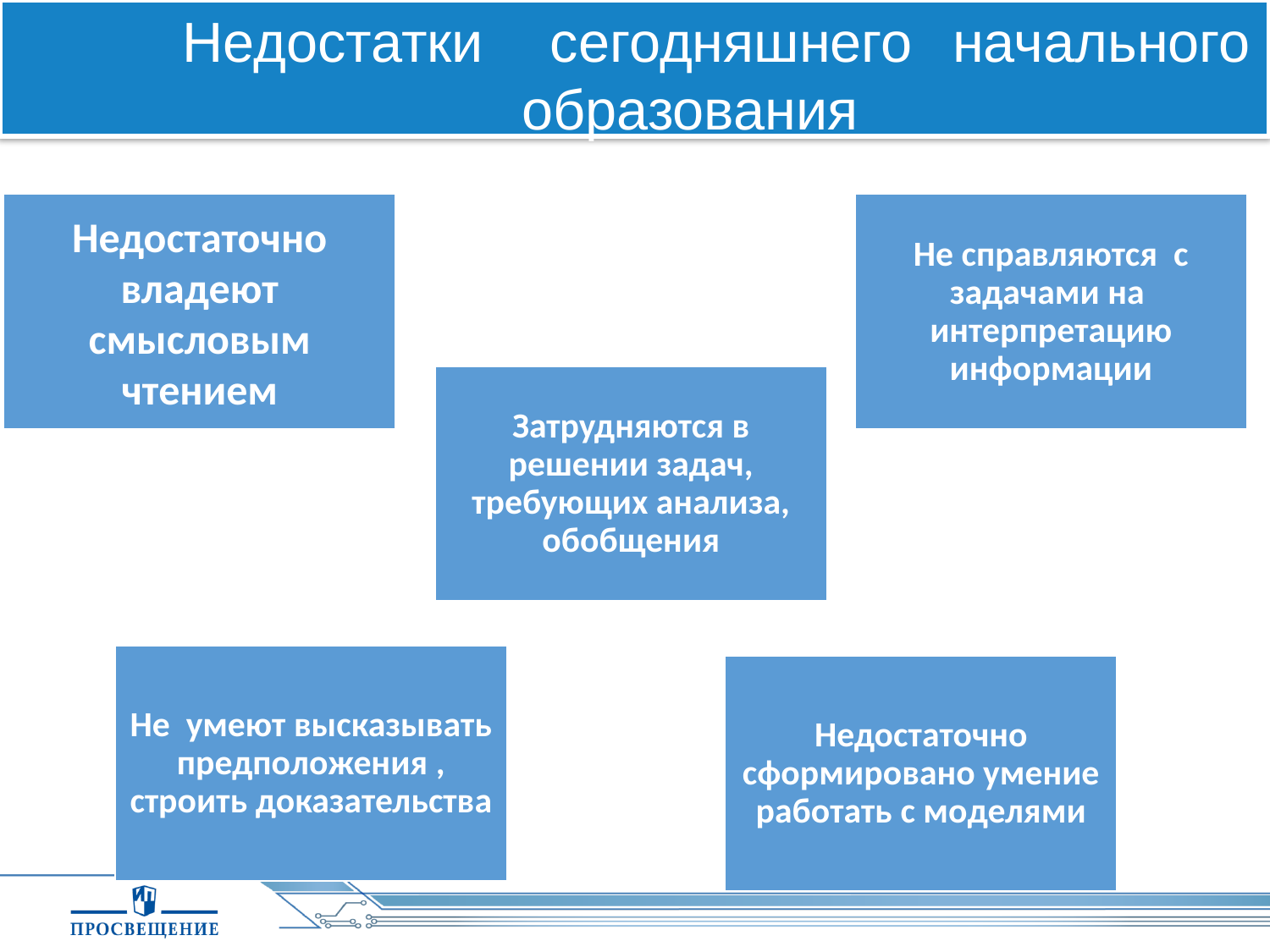

Недостатки     сегодняшнего   начального образования
Недостаточно владеют смысловым чтением
Затрудняются в решении задач, требующих анализа, обобщения
Не справляются  с задачами на  интерпретацию информации
Не  умеют высказывать предположения , строить доказательства
Недостаточно сформировано умение работать с моделями